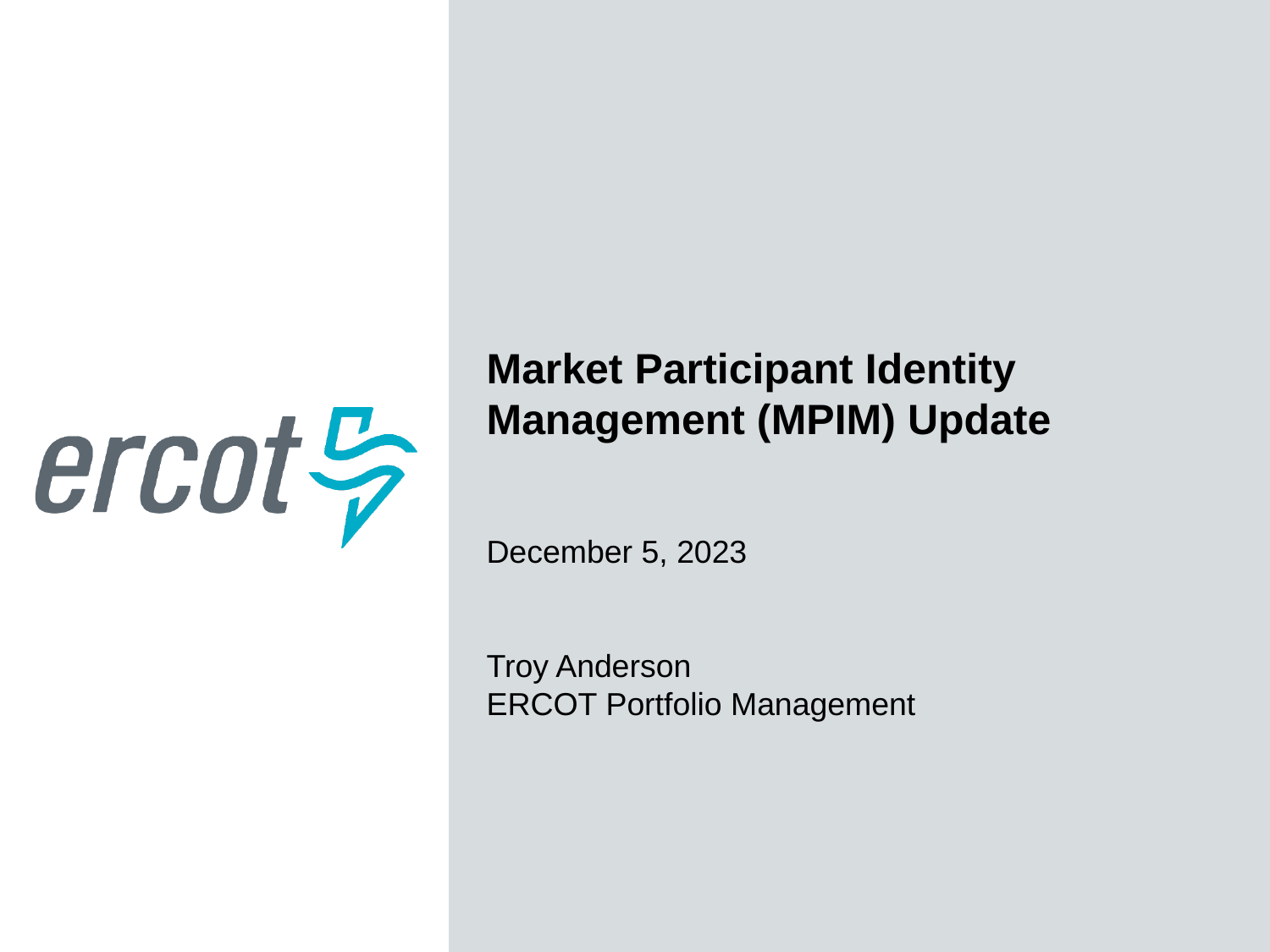

Market Participant Identity Management (MPIM) Update

December 5, 2023

Troy Anderson
ERCOT Portfolio Management